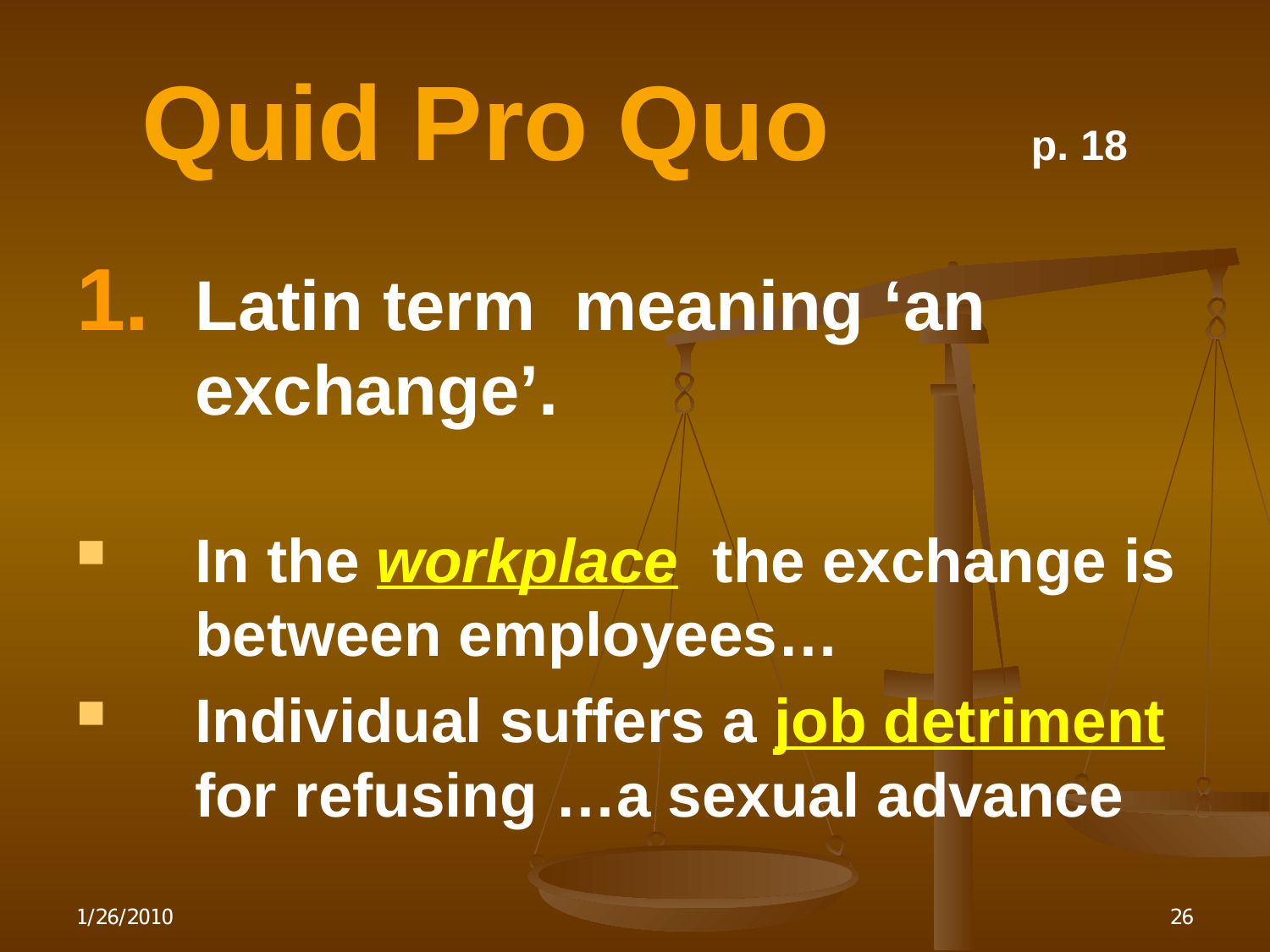

# Quid Pro Quo		p. 18
Latin term  meaning ‘an exchange’.

In the workplace  the exchange is between employees…
Individual suffers a job detriment for refusing …a sexual advance

1/26/2010
26